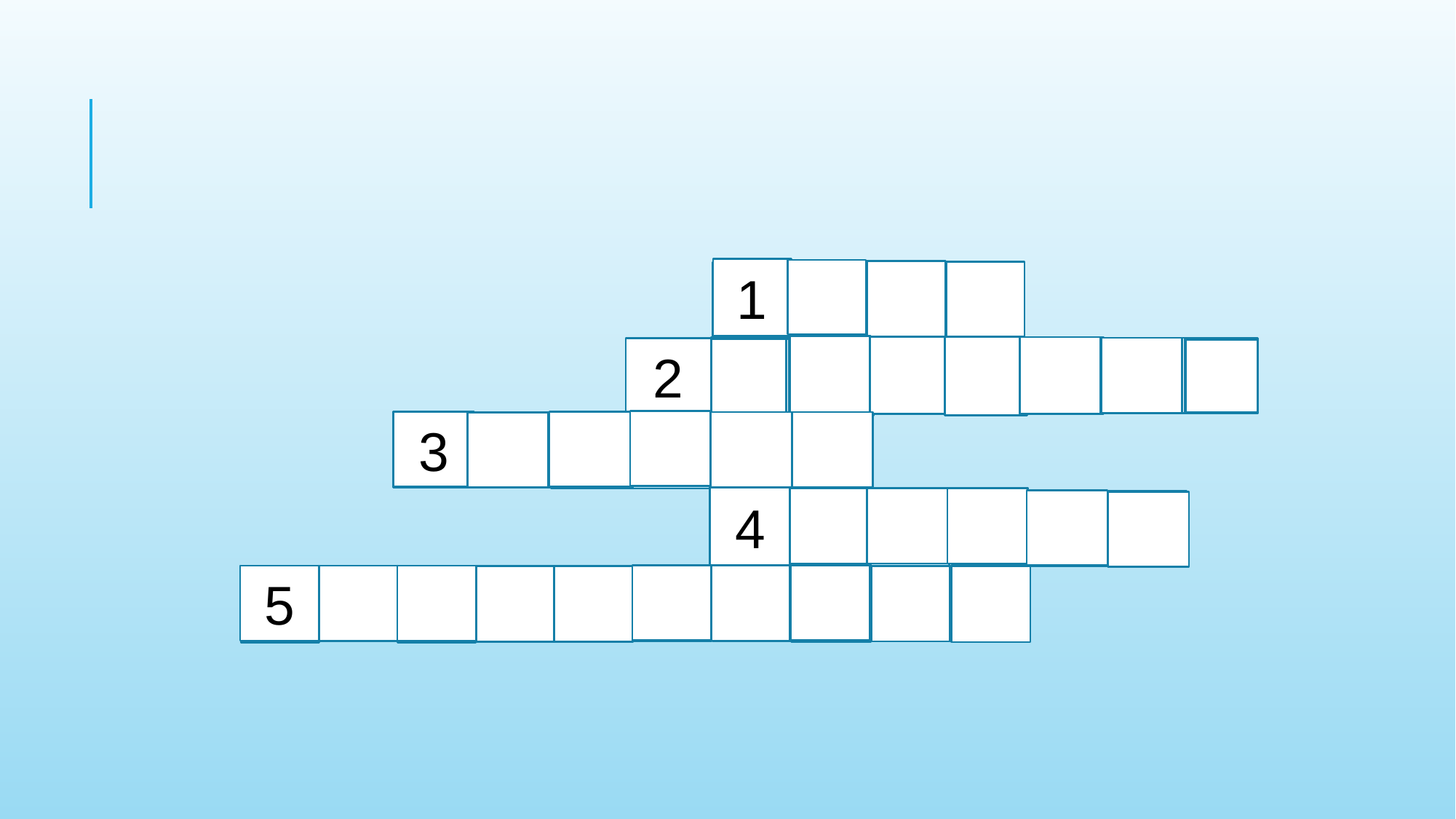

#
1

М
А
Р
Т
Е
Т
С
Н
Я
Б
Р
Ь
А
В
Г
Т
У
С
Н
Я
В
А
Ь
Р
Ь
Ц
Т
Д
В
А
Н
А
Д
Е

2

2
2

3

4

5